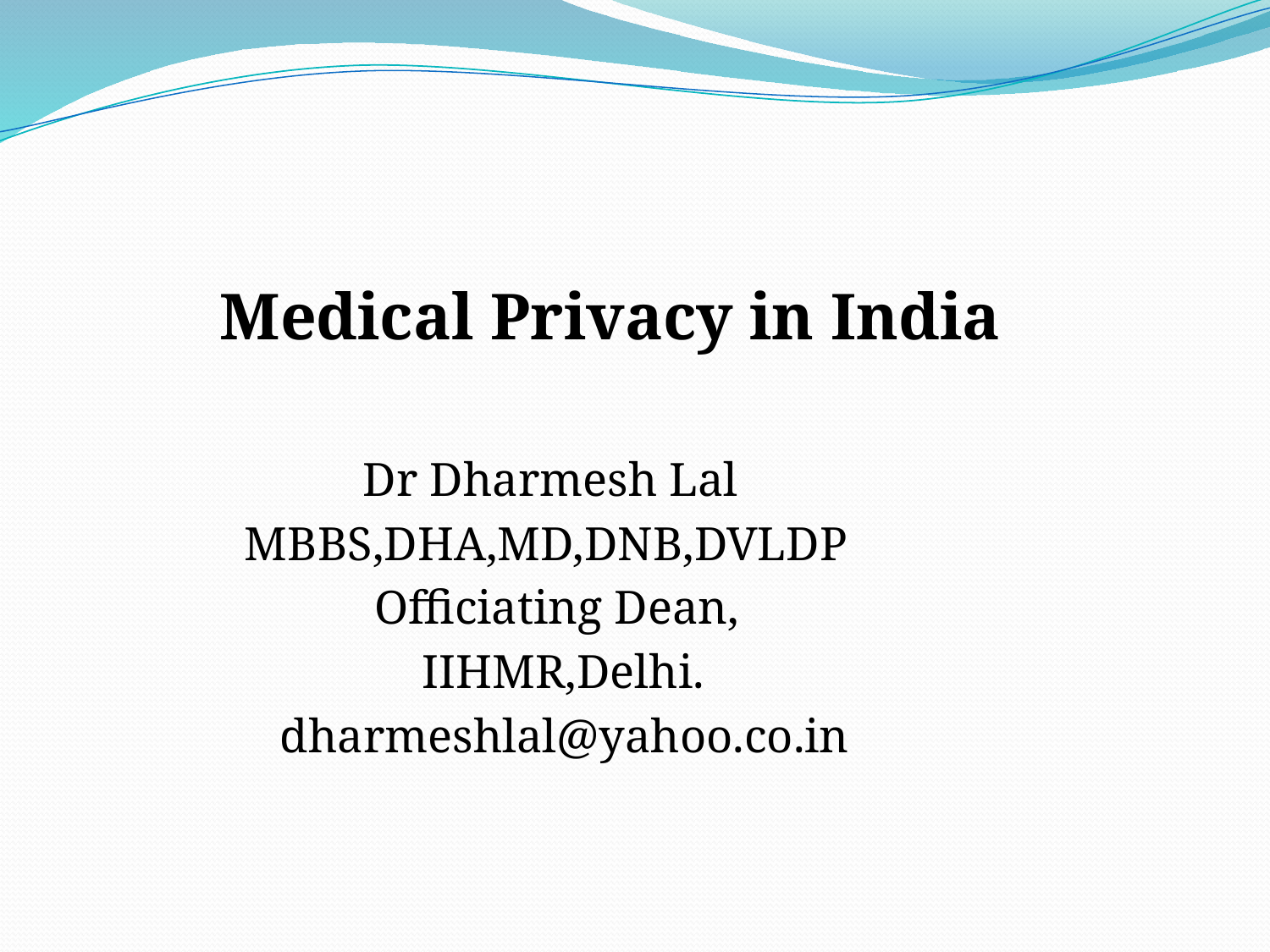

Medical Privacy in India

                          Dr Dharmesh Lal
                MBBS,DHA,MD,DNB,DVLDP
                           Officiating Dean,
                               IIHMR,Delhi.
                   dharmeshlal@yahoo.co.in